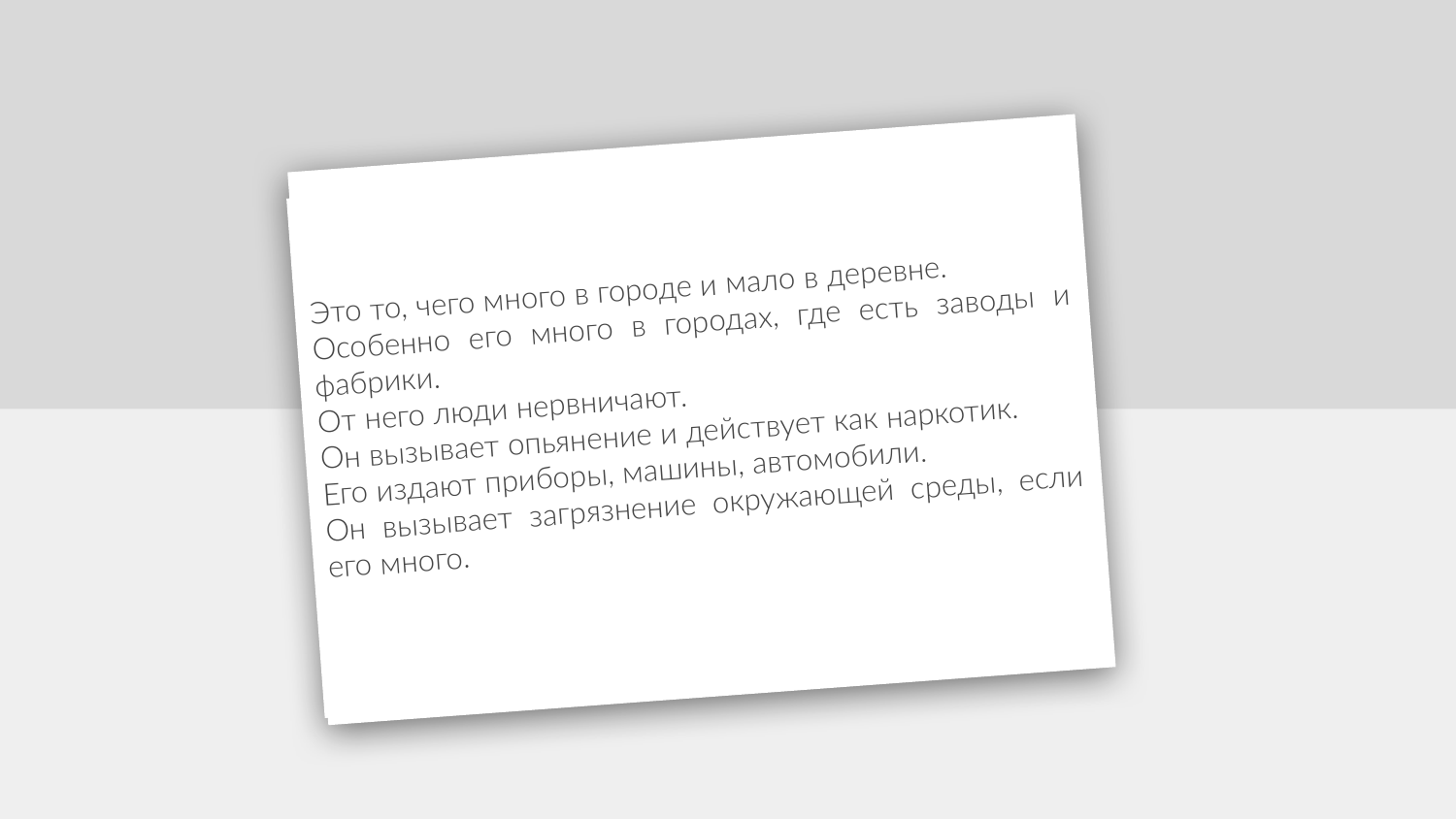

Это то, чего много в городе и мало в деревне.
Особенно его много в городах, где есть заводы и фабрики.
От него люди нервничают.
Он вызывает опьянение и действует как наркотик.
Его издают приборы, машины, автомобили.
Он вызывает загрязнение окружающей среды, если его много.